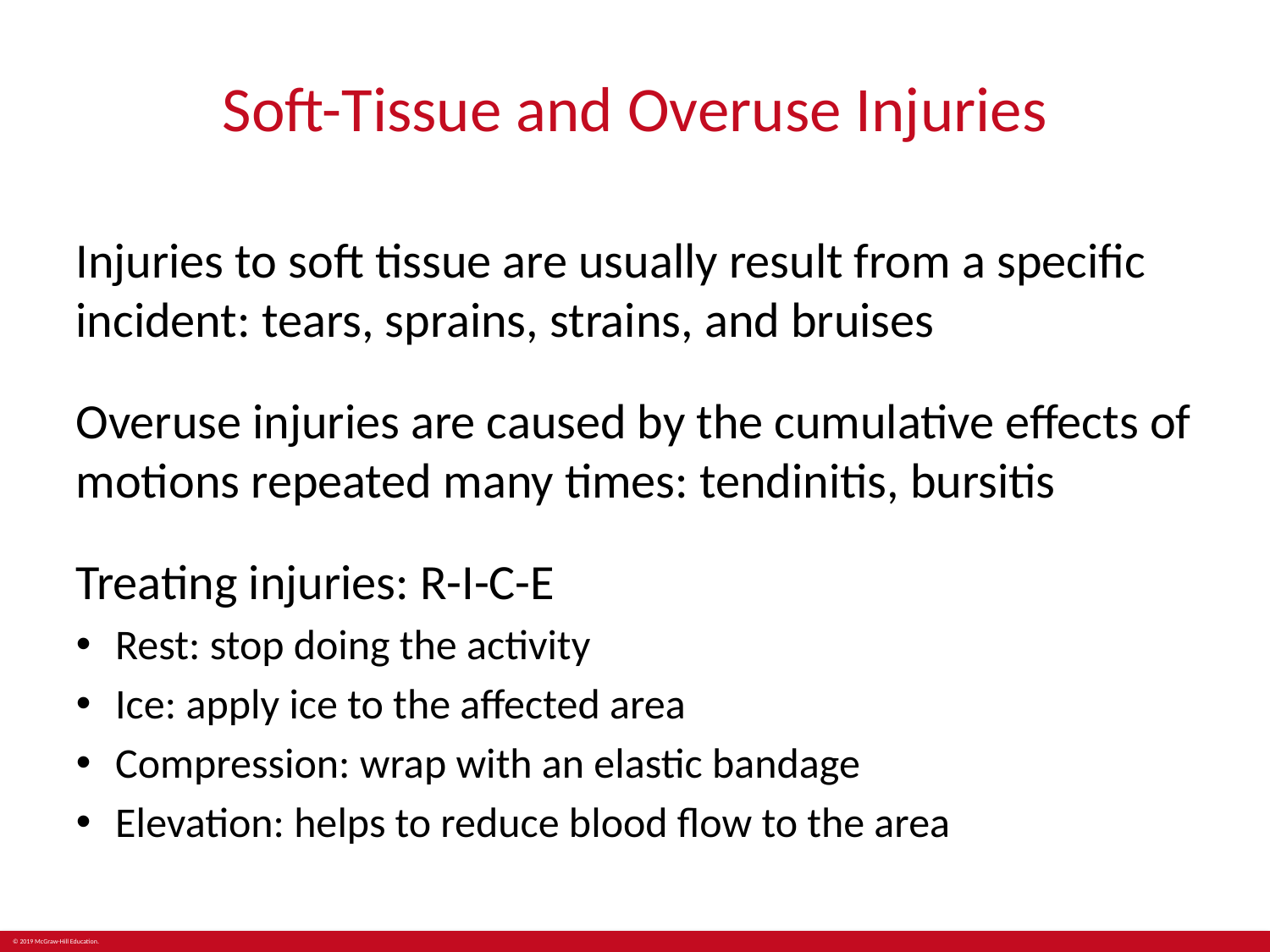

# Soft-Tissue and Overuse Injuries
Injuries to soft tissue are usually result from a specific incident: tears, sprains, strains, and bruises
Overuse injuries are caused by the cumulative effects of motions repeated many times: tendinitis, bursitis
Treating injuries: R-I-C-E
Rest: stop doing the activity
Ice: apply ice to the affected area
Compression: wrap with an elastic bandage
Elevation: helps to reduce blood flow to the area